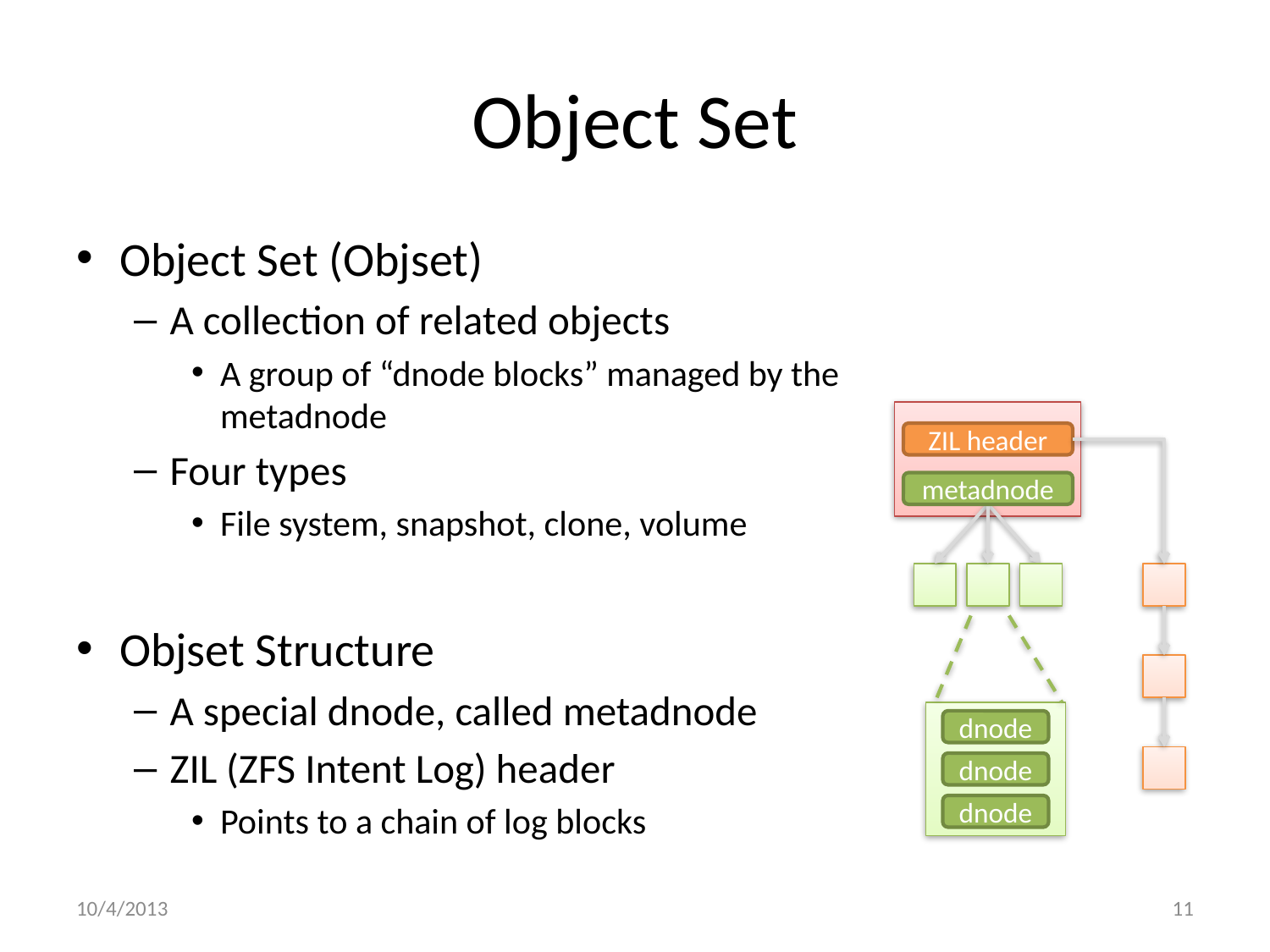

# Object Set
Object Set (Objset)
A collection of related objects
A group of “dnode blocks” managed by the metadnode
Four types
File system, snapshot, clone, volume

Objset Structure
A special dnode, called metadnode
ZIL (ZFS Intent Log) header
Points to a chain of log blocks

ZIL header
metadnode

dnode

dnode
dnode
10/4/2013
11